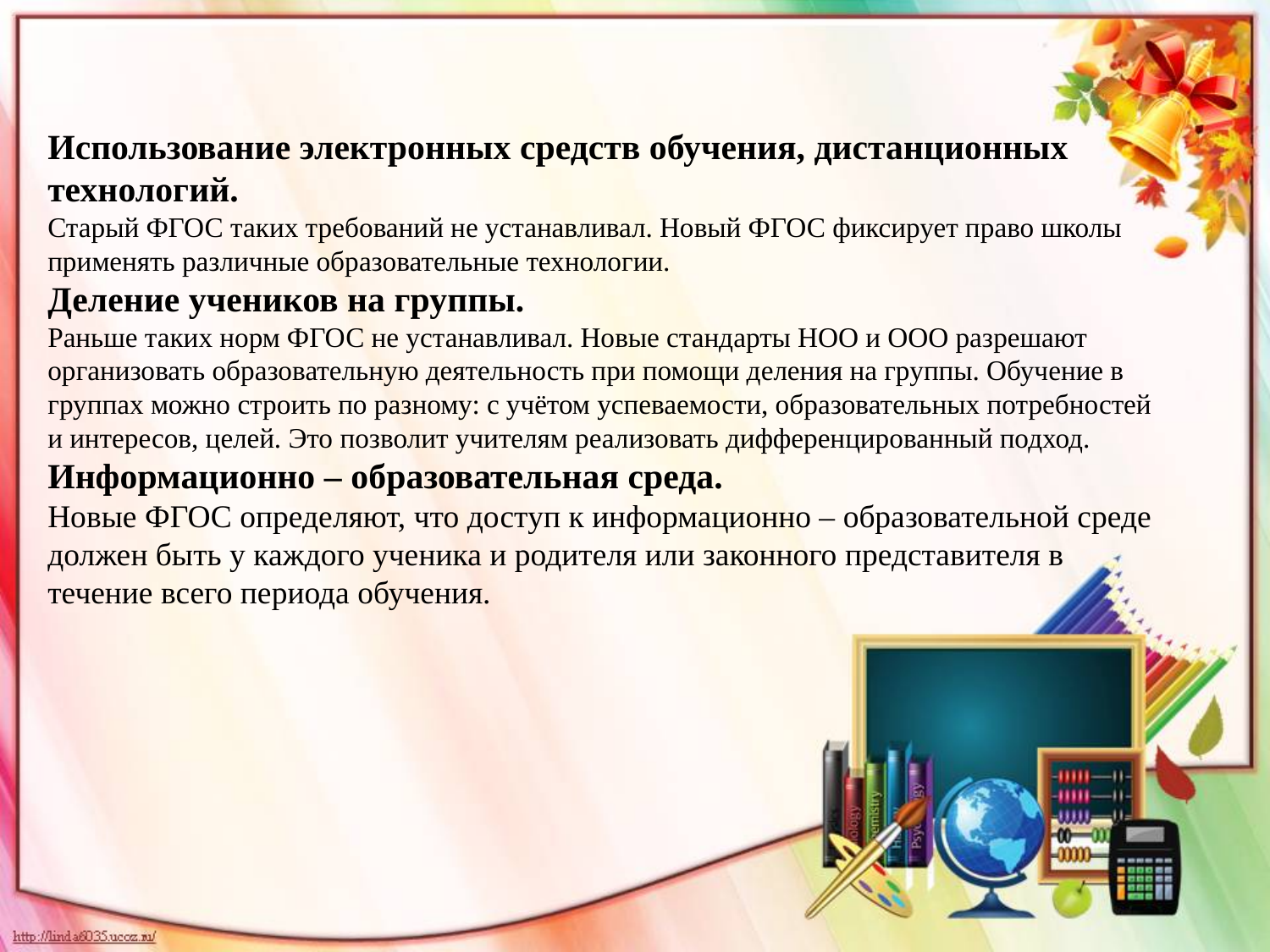

# Использование электронных средств обучения, дистанционных технологий. Старый ФГОС таких требований не устанавливал. Новый ФГОС фиксирует право школы применять различные образовательные технологии. Деление учеников на группы. Раньше таких норм ФГОС не устанавливал. Новые стандарты НОО и ООО разрешают организовать образовательную деятельность при помощи деления на группы. Обучение в группах можно строить по разному: с учётом успеваемости, образовательных потребностей и интересов, целей. Это позволит учителям реализовать дифференцированный подход. Информационно – образовательная среда. Новые ФГОС определяют, что доступ к информационно – образовательной среде должен быть у каждого ученика и родителя или законного представителя в течение всего периода обучения.